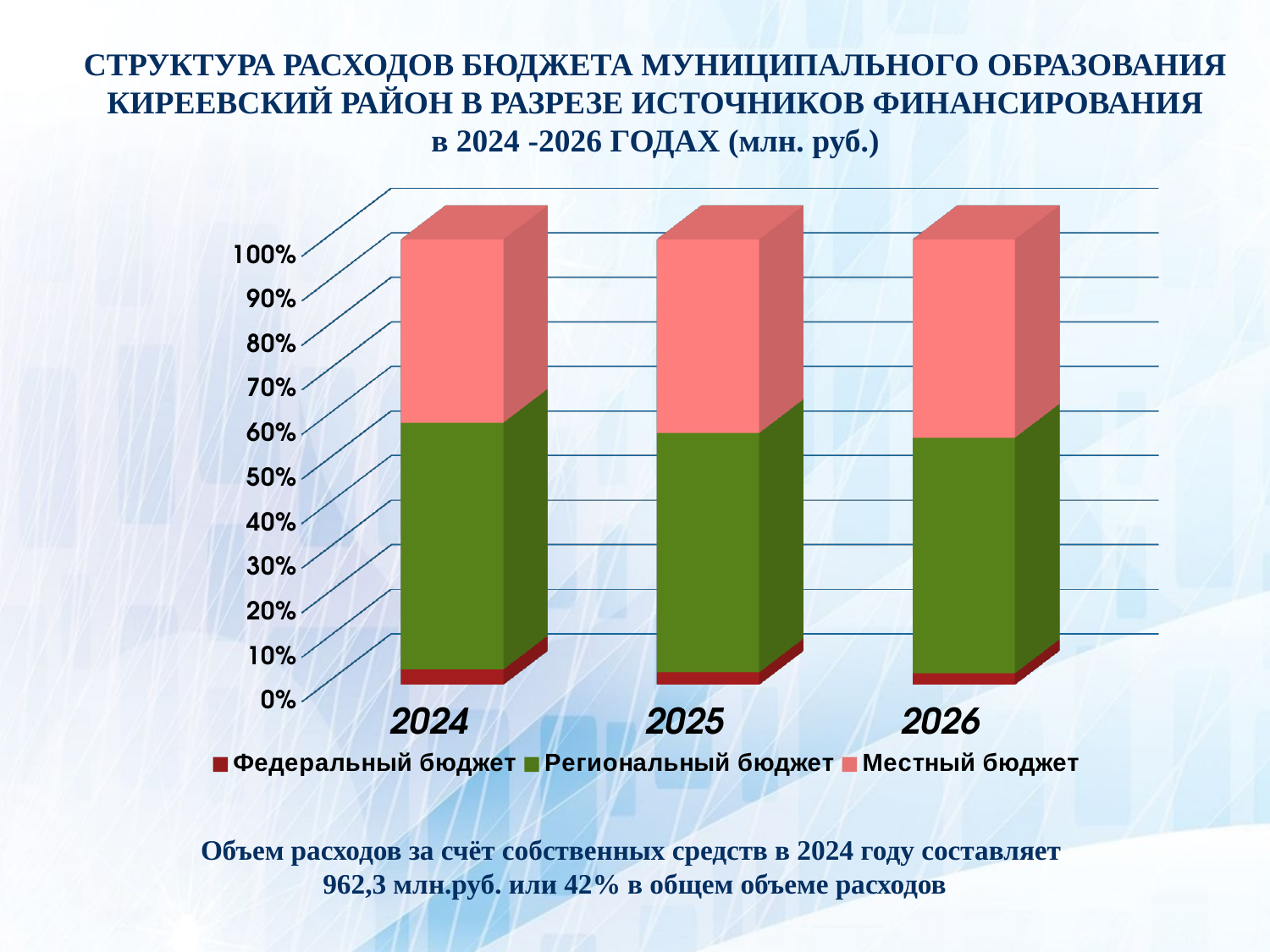

# Структура Расходов бюджета муниципального образования Киреевский район в разрезе источников финансирования в 2024 -2026 годах (млн. руб.)

[unsupported chart]

Объем расходов за счёт собственных средств в 2024 году составляет
962,3 млн.руб. или 42% в общем объеме расходов